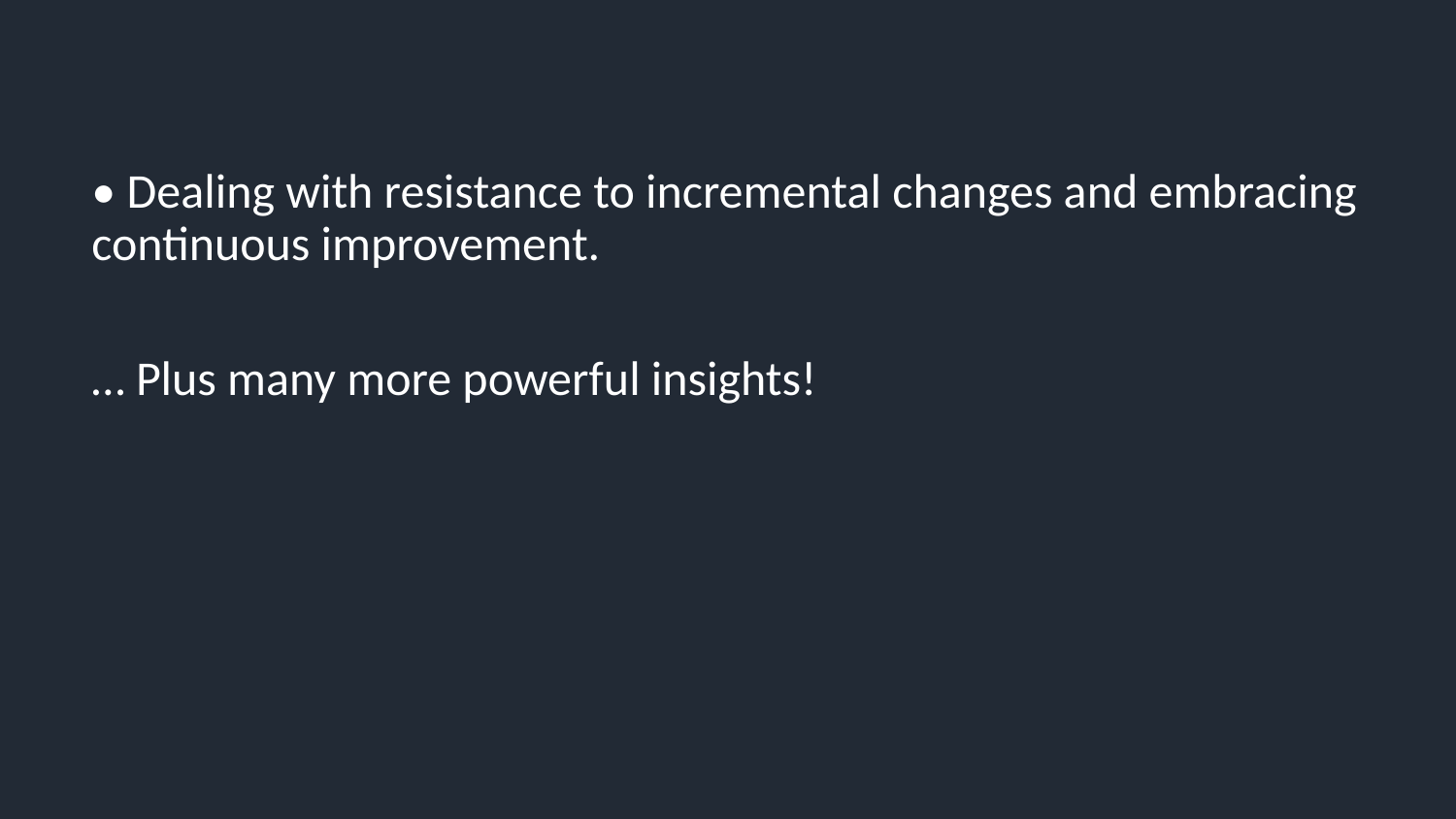

• Dealing with resistance to incremental changes and embracing continuous improvement.

… Plus many more powerful insights!